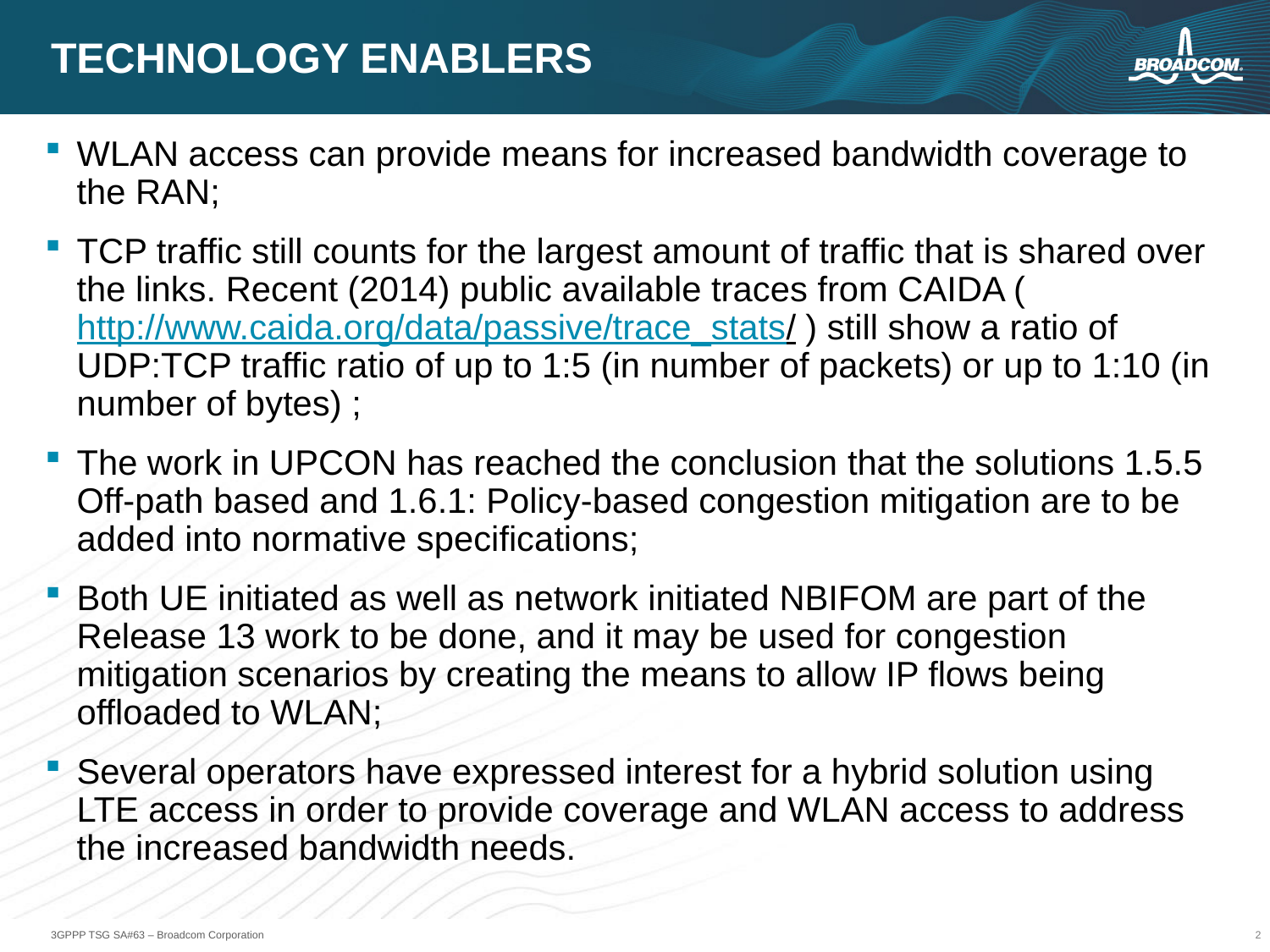

# Technology enablers
WLAN access can provide means for increased bandwidth coverage to the RAN;
TCP traffic still counts for the largest amount of traffic that is shared over the links. Recent (2014) public available traces from CAIDA (http://www.caida.org/data/passive/trace_stats/ ) still show a ratio of UDP:TCP traffic ratio of up to 1:5 (in number of packets) or up to 1:10 (in number of bytes) ;
The work in UPCON has reached the conclusion that the solutions 1.5.5 Off-path based and 1.6.1: Policy-based congestion mitigation are to be added into normative specifications;
Both UE initiated as well as network initiated NBIFOM are part of the Release 13 work to be done, and it may be used for congestion mitigation scenarios by creating the means to allow IP flows being offloaded to WLAN;
Several operators have expressed interest for a hybrid solution using LTE access in order to provide coverage and WLAN access to address the increased bandwidth needs.